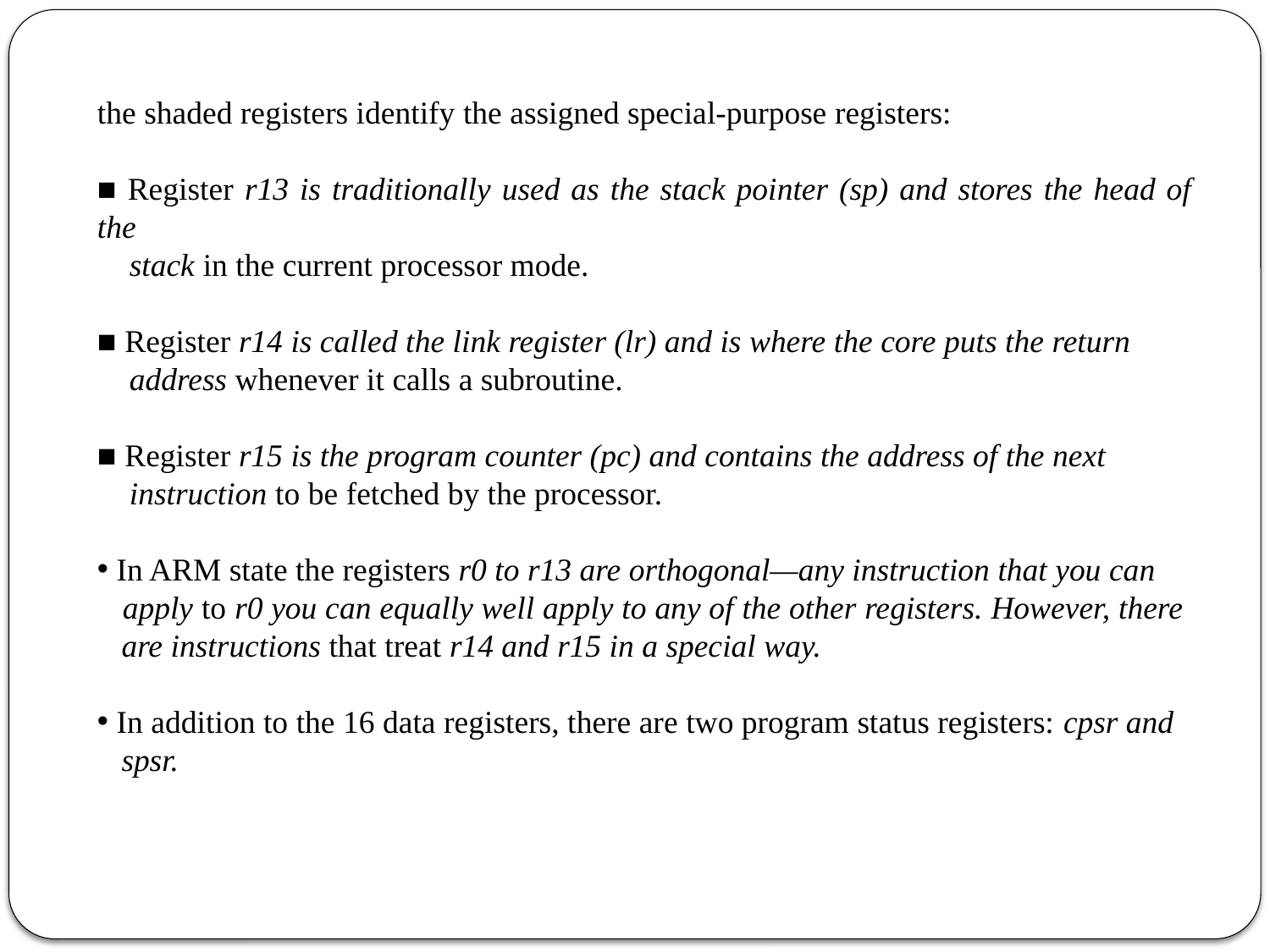

the shaded registers identify the assigned special-purpose registers:

■ Register r13 is traditionally used as the stack pointer (sp) and stores the head of the
    stack in the current processor mode.

■ Register r14 is called the link register (lr) and is where the core puts the return
    address whenever it calls a subroutine.

■ Register r15 is the program counter (pc) and contains the address of the next
    instruction to be fetched by the processor.

 In ARM state the registers r0 to r13 are orthogonal—any instruction that you can
   apply to r0 you can equally well apply to any of the other registers. However, there
   are instructions that treat r14 and r15 in a special way.

 In addition to the 16 data registers, there are two program status registers: cpsr and
   spsr.